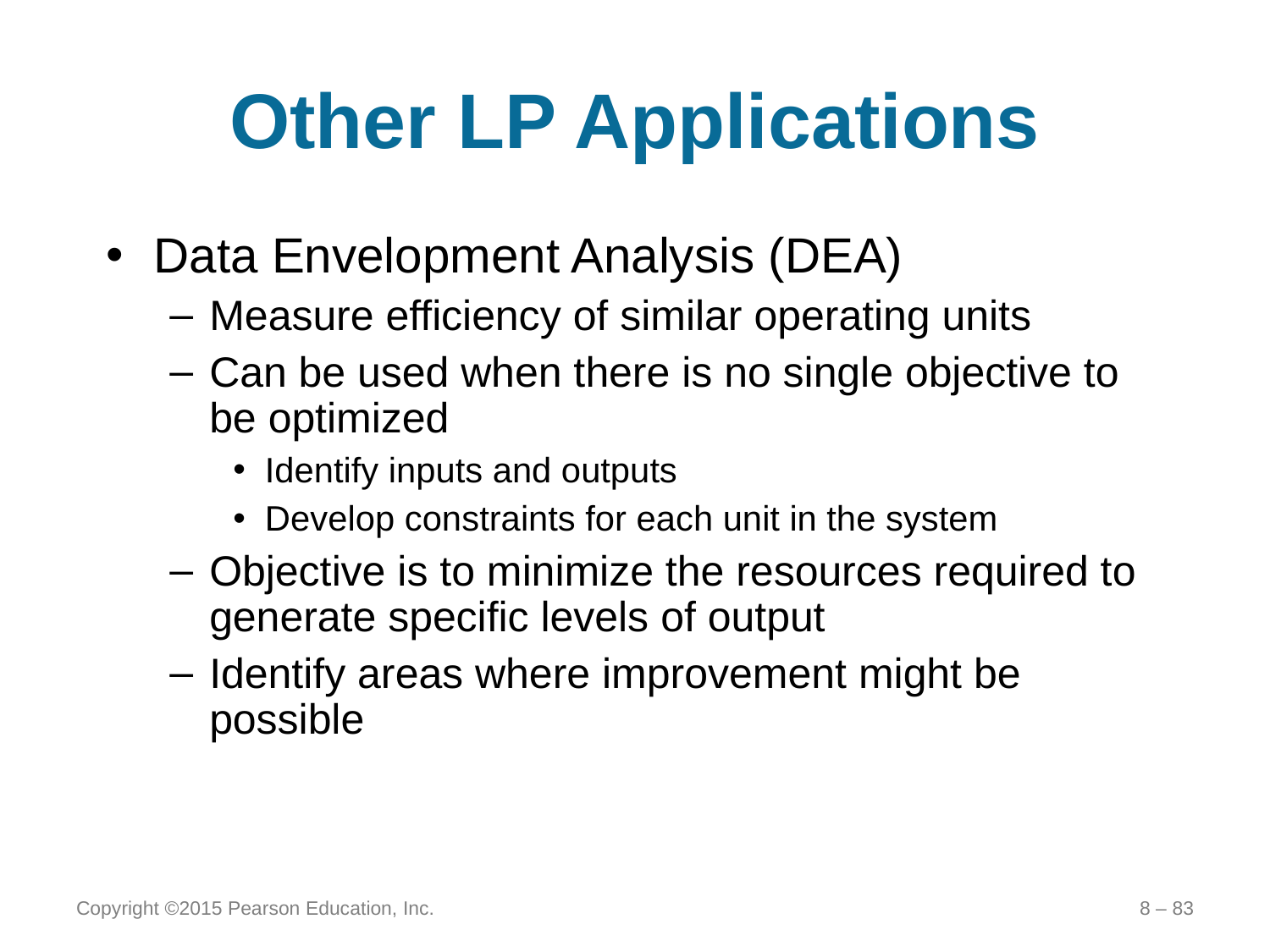

# Other LP Applications
Data Envelopment Analysis (DEA)
Measure efficiency of similar operating units
Can be used when there is no single objective to be optimized
Identify inputs and outputs
Develop constraints for each unit in the system
Objective is to minimize the resources required to generate specific levels of output
Identify areas where improvement might be possible
Copyright ©2015 Pearson Education, Inc.
8 – 83